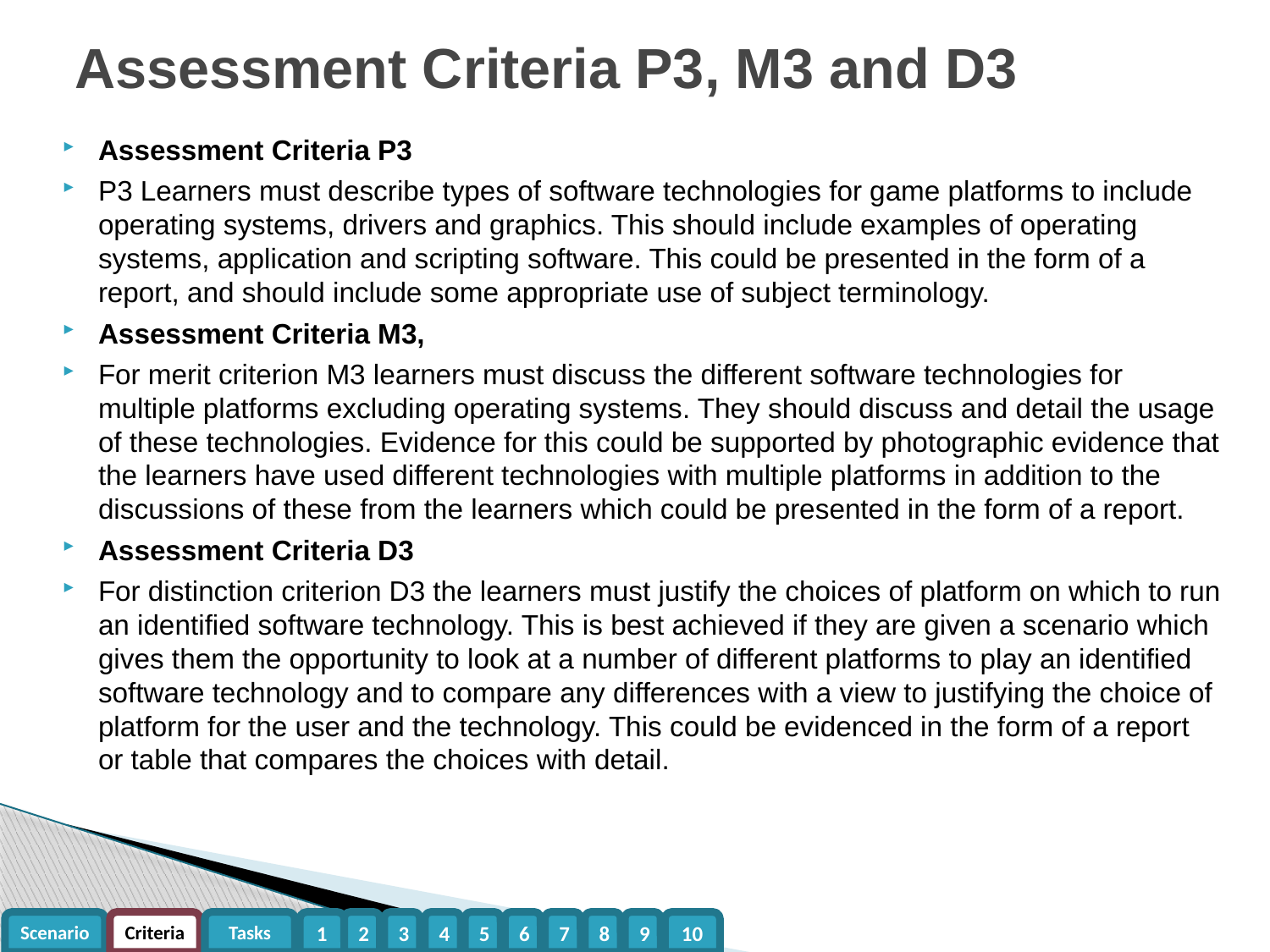

# Assessment Criteria P3, M3 and D3
Assessment Criteria P3
P3 Learners must describe types of software technologies for game platforms to include operating systems, drivers and graphics. This should include examples of operating systems, application and scripting software. This could be presented in the form of a report, and should include some appropriate use of subject terminology.
Assessment Criteria M3,
For merit criterion M3 learners must discuss the different software technologies for multiple platforms excluding operating systems. They should discuss and detail the usage of these technologies. Evidence for this could be supported by photographic evidence that the learners have used different technologies with multiple platforms in addition to the discussions of these from the learners which could be presented in the form of a report.
Assessment Criteria D3
For distinction criterion D3 the learners must justify the choices of platform on which to run an identified software technology. This is best achieved if they are given a scenario which gives them the opportunity to look at a number of different platforms to play an identified software technology and to compare any differences with a view to justifying the choice of platform for the user and the technology. This could be evidenced in the form of a report or table that compares the choices with detail.